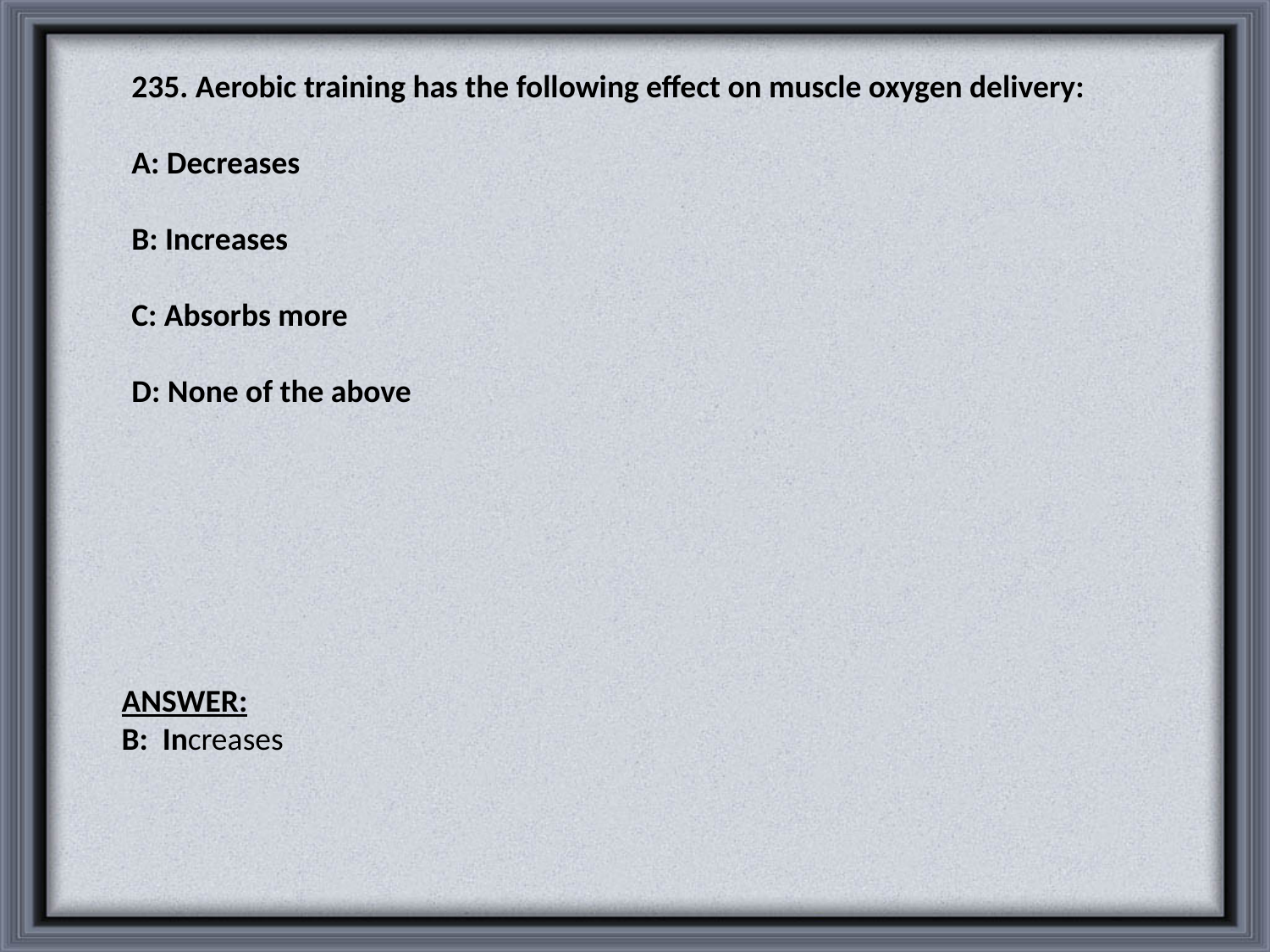

235. Aerobic training has the following effect on muscle oxygen delivery:

A: Decreases

B: Increases

C: Absorbs more

D: None of the above

ANSWER:
B:  Increases